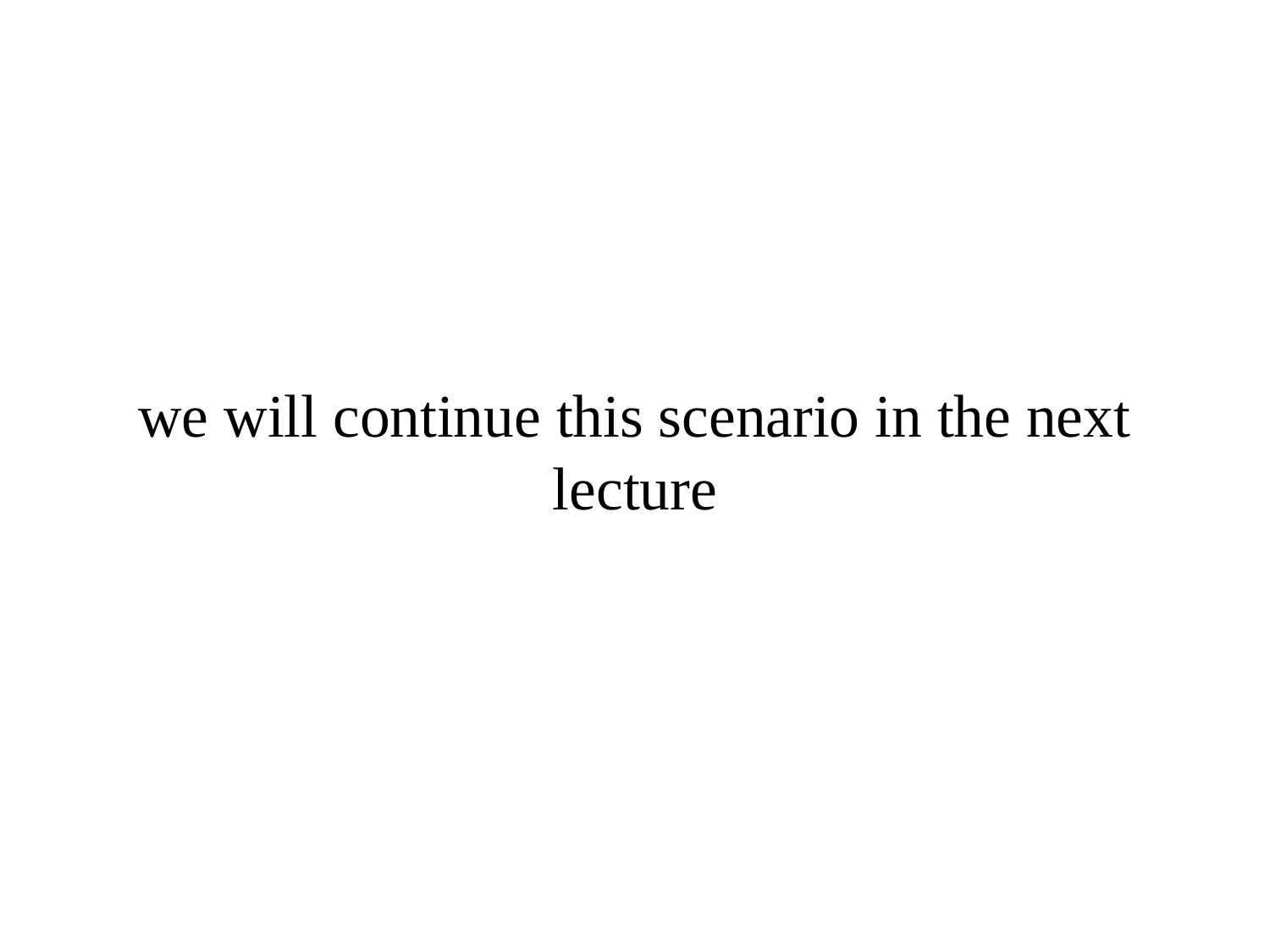

# we will continue this scenario in the next lecture